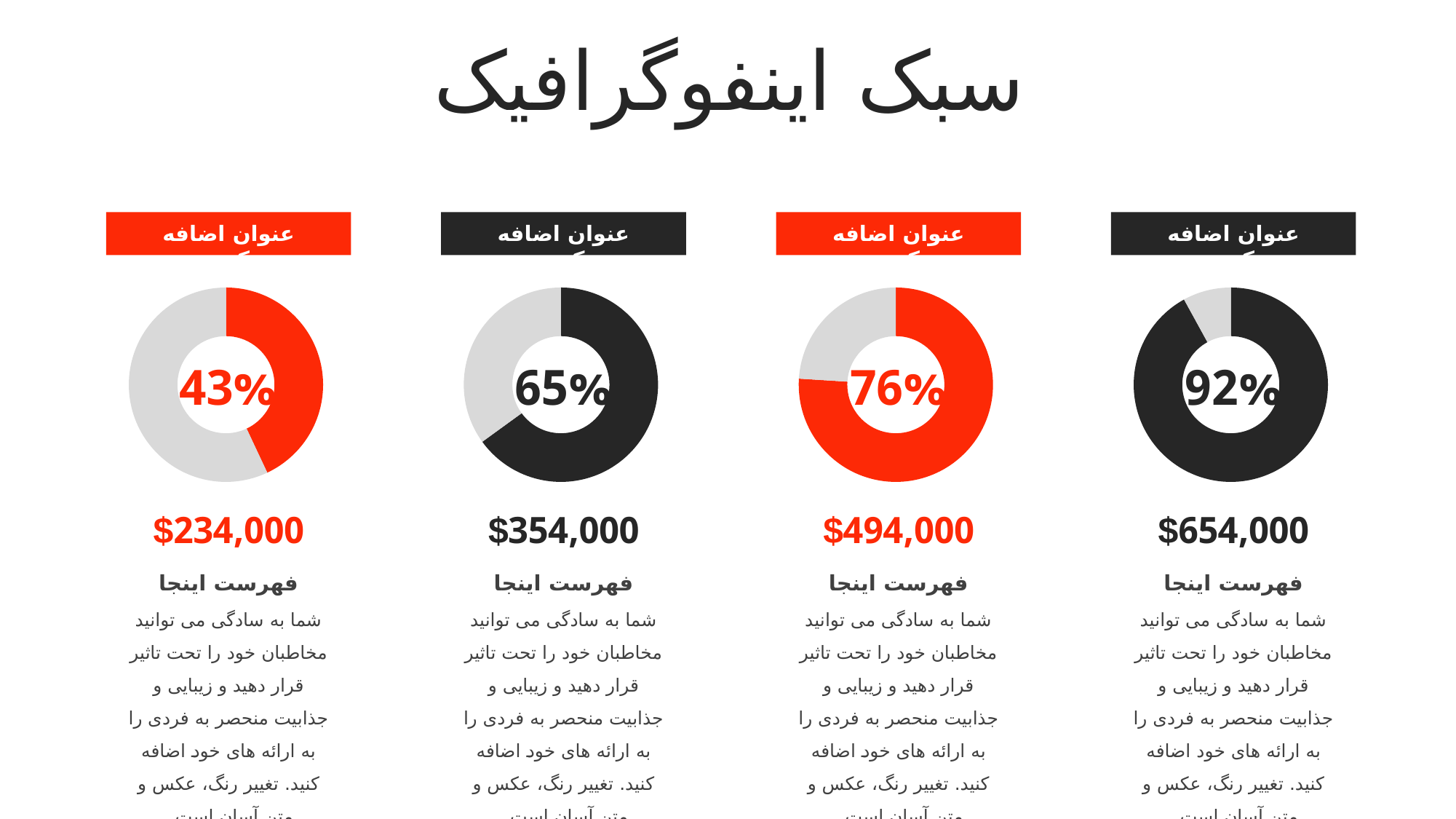

سبک اینفوگرافیک

عنوان اضافه کنید
عنوان اضافه کنید
عنوان اضافه کنید
عنوان اضافه کنید

### Chart

| Category |  |
|---|---|

### Chart

| Category |  |
|---|---|

### Chart

| Category |  |
|---|---|

### Chart

| Category |  |
|---|---|
43%
65%
76%
92%
$234,000
$354,000
$494,000
$654,000
فهرست اینجا
شما به سادگی می توانید مخاطبان خود را تحت تاثیر قرار دهید و زیبایی و جذابیت منحصر به فردی را به ارائه های خود اضافه کنید. تغییر رنگ، عکس و متن آسان است.
فهرست اینجا
شما به سادگی می توانید مخاطبان خود را تحت تاثیر قرار دهید و زیبایی و جذابیت منحصر به فردی را به ارائه های خود اضافه کنید. تغییر رنگ، عکس و متن آسان است.
فهرست اینجا
شما به سادگی می توانید مخاطبان خود را تحت تاثیر قرار دهید و زیبایی و جذابیت منحصر به فردی را به ارائه های خود اضافه کنید. تغییر رنگ، عکس و متن آسان است.
فهرست اینجا
شما به سادگی می توانید مخاطبان خود را تحت تاثیر قرار دهید و زیبایی و جذابیت منحصر به فردی را به ارائه های خود اضافه کنید. تغییر رنگ، عکس و متن آسان است.